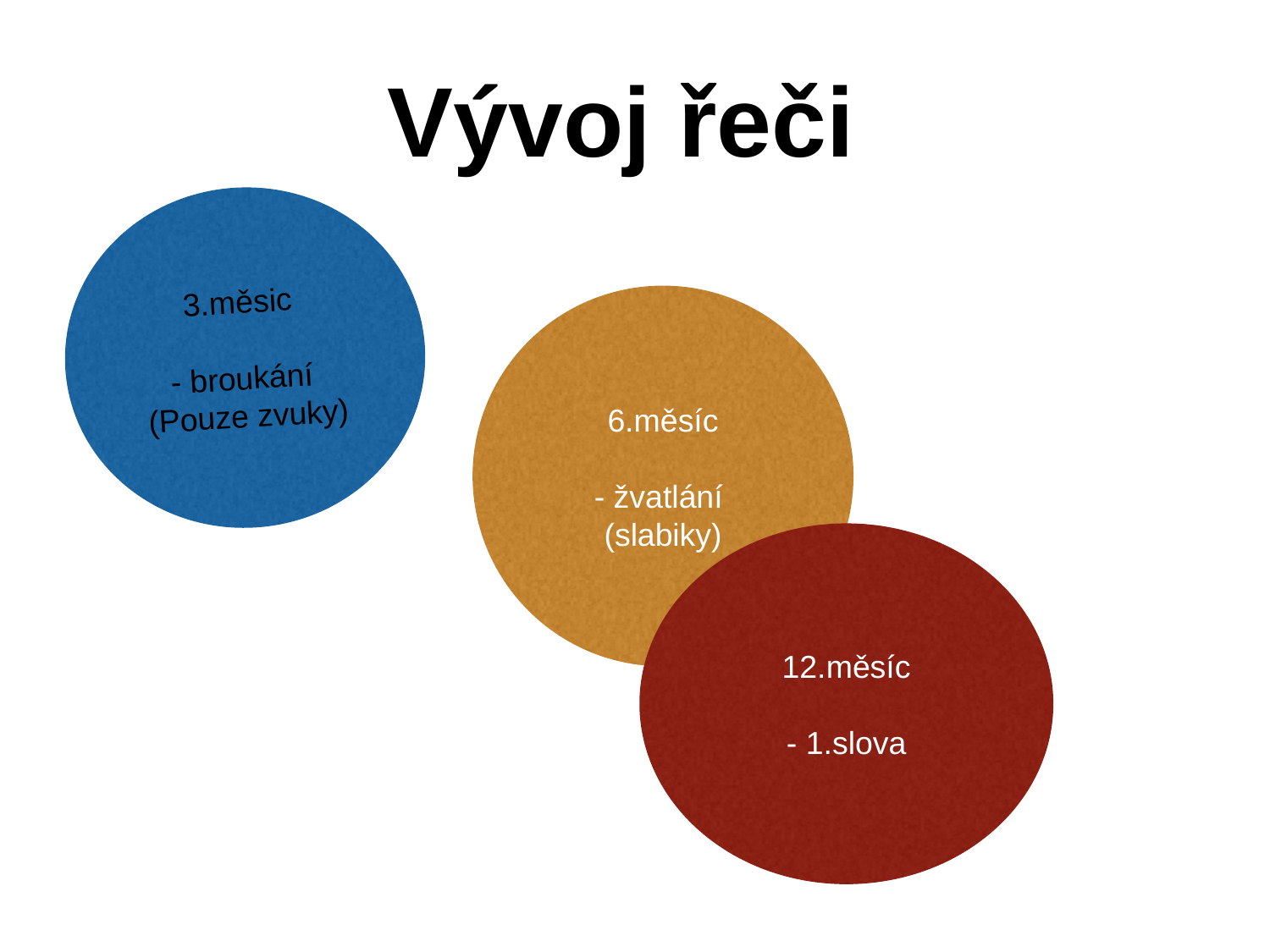

# Vývoj řeči
3.měsic

- broukání
(Pouze zvuky)
6.měsíc

- žvatlání
(slabiky)
12.měsíc

- 1.slova